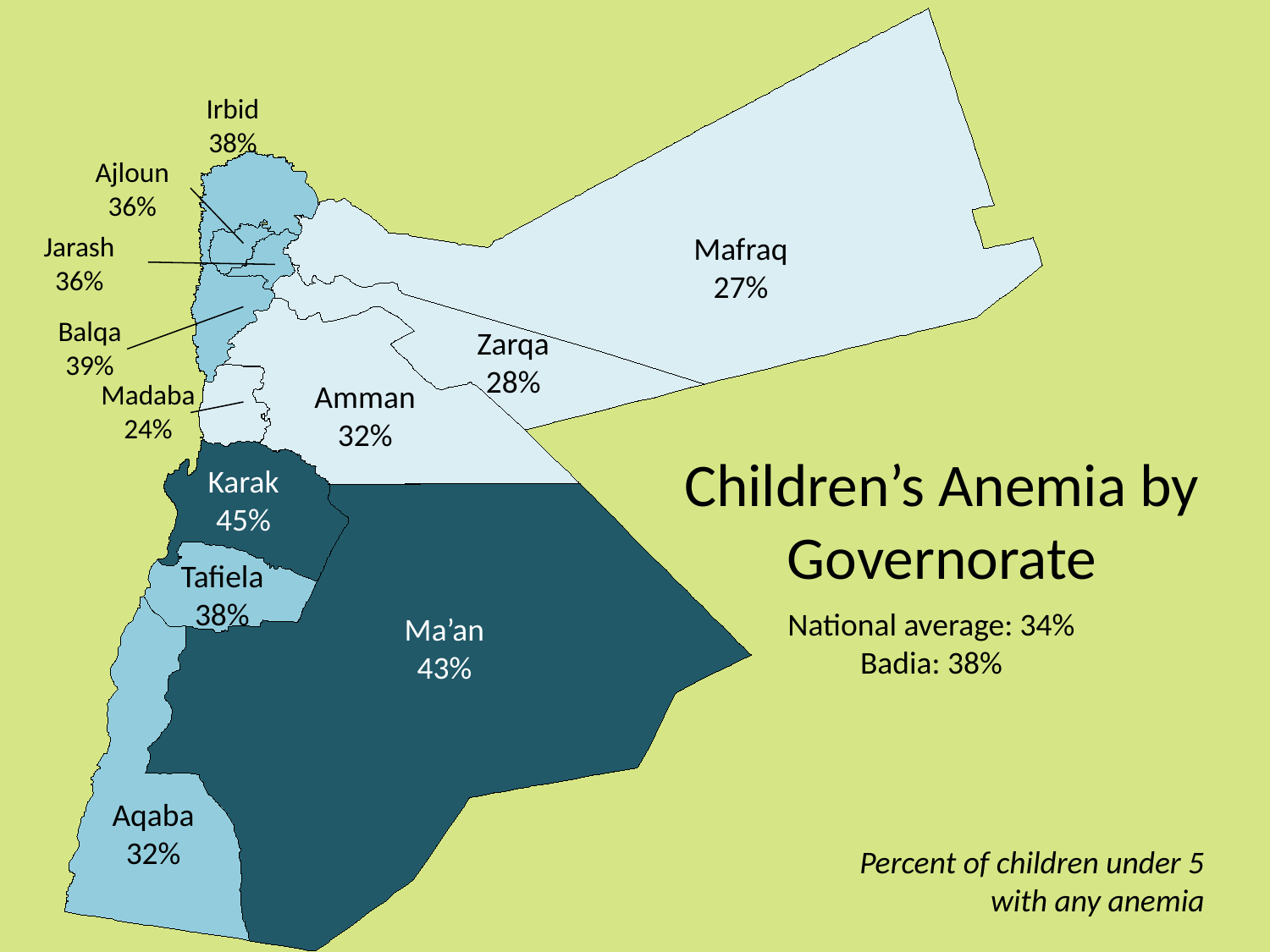

Irbid
38%

Ajloun
36%
Jarash
36%
Mafraq
27%
Balqa
39%
Zarqa
28%
Madaba
24%
Amman
32%
# Children’s Anemia by Governorate
Karak
45%
Tafiela
38%
National average: 34%
Badia: 38%
Ma’an
43%
Aqaba
32%
Percent of children under 5 with any anemia